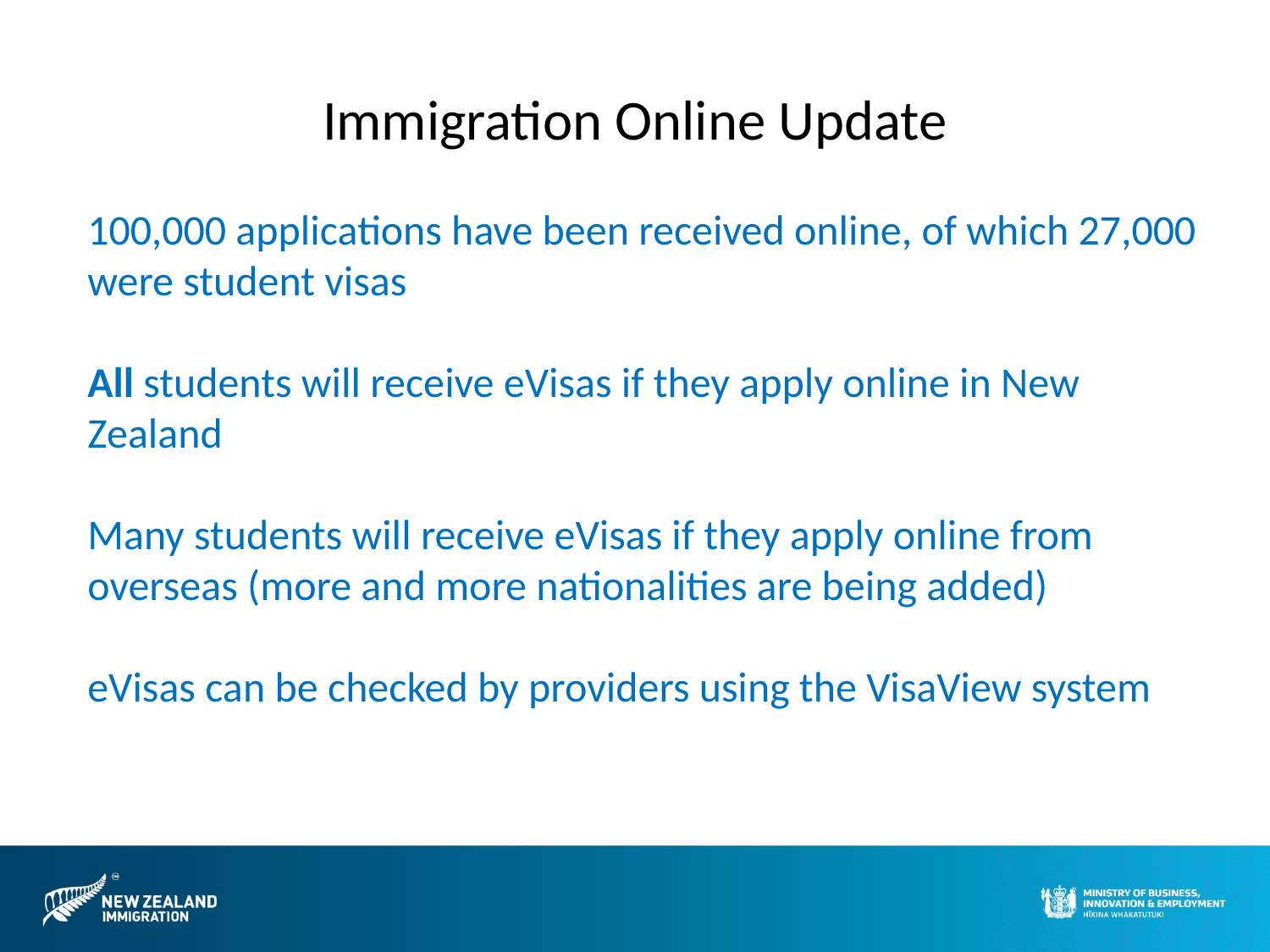

# Immigration Online Update
100,000 applications have been received online, of which 27,000 were student visas

All students will receive eVisas if they apply online in New Zealand

Many students will receive eVisas if they apply online from overseas (more and more nationalities are being added)

eVisas can be checked by providers using the VisaView system